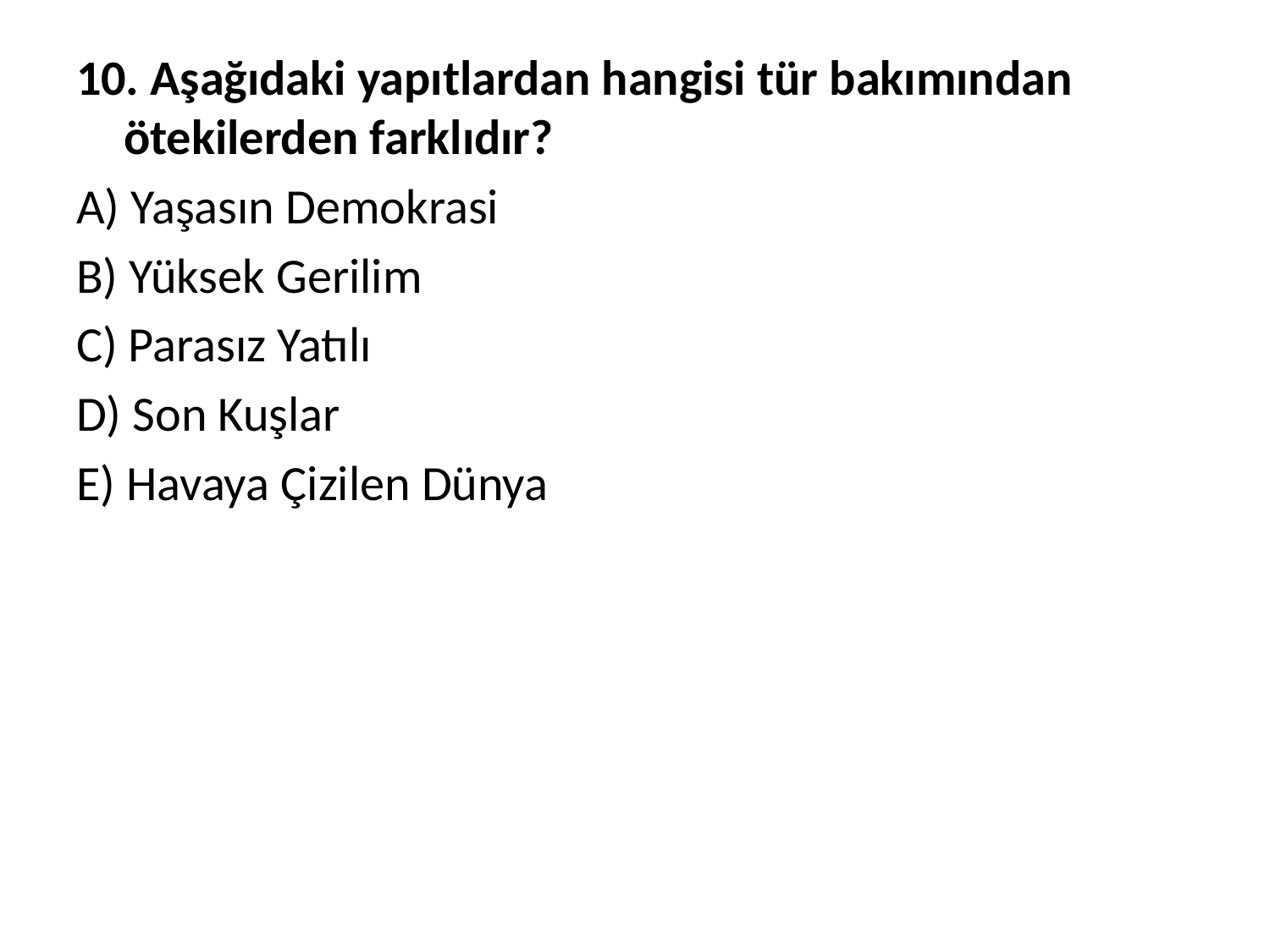

10. Aşağıdaki yapıtlardan hangisi tür bakımından ötekilerden farklıdır?
A) Yaşasın Demokrasi
B) Yüksek Gerilim
C) Parasız Yatılı
D) Son Kuşlar
E) Havaya Çizilen Dünya